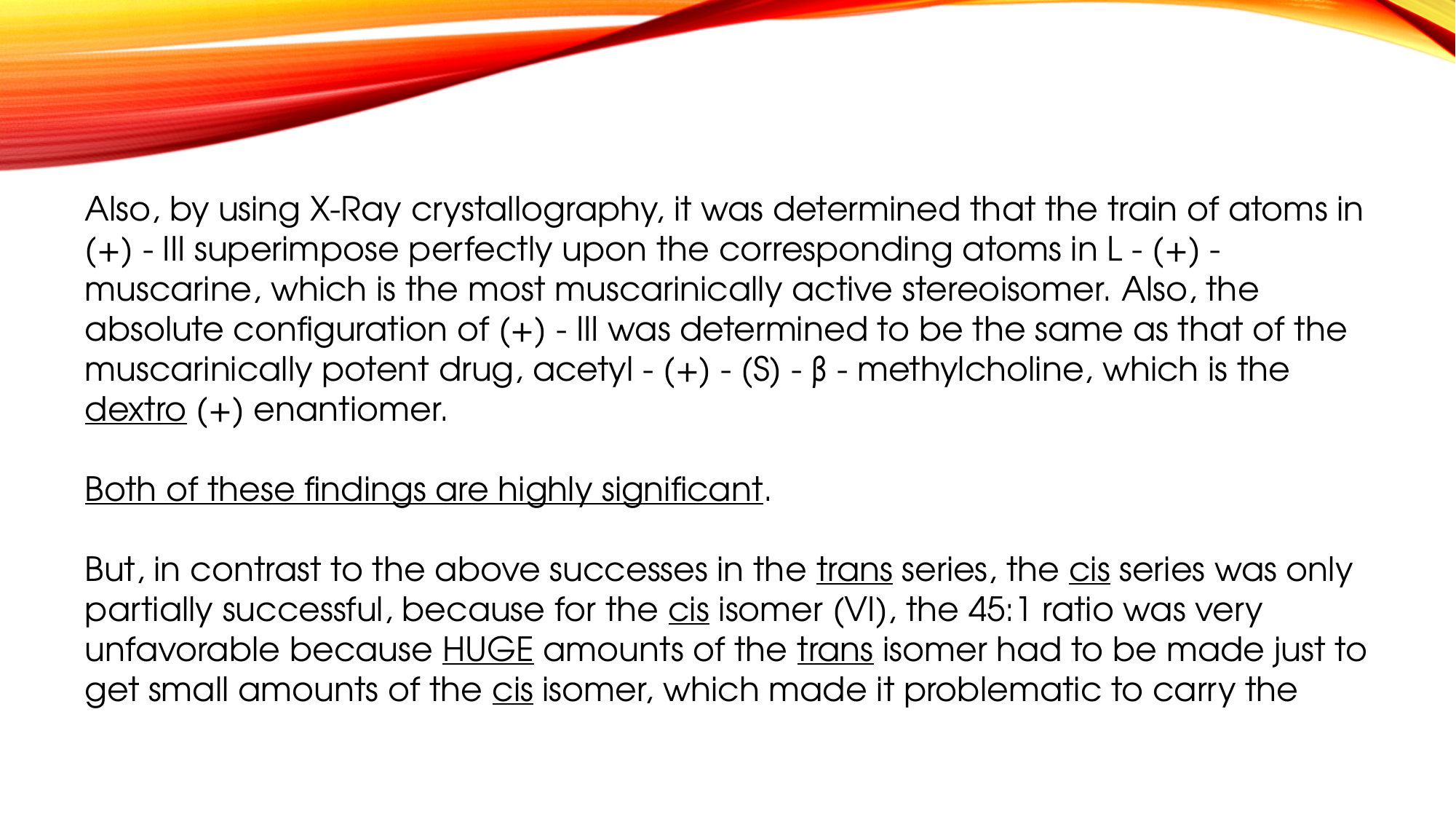

Also, by using X-Ray crystallography, it was determined that the train of atoms in (+) - III superimpose perfectly upon the corresponding atoms in L - (+) - muscarine, which is the most muscarinically active stereoisomer. Also, the absolute configuration of (+) - III was determined to be the same as that of the muscarinically potent drug, acetyl - (+) - (S) - β - methylcholine, which is the dextro (+) enantiomer.

Both of these findings are highly significant.

But, in contrast to the above successes in the trans series, the cis series was only partially successful, because for the cis isomer (VI), the 45:1 ratio was very unfavorable because HUGE amounts of the trans isomer had to be made just to get small amounts of the cis isomer, which made it problematic to carry the